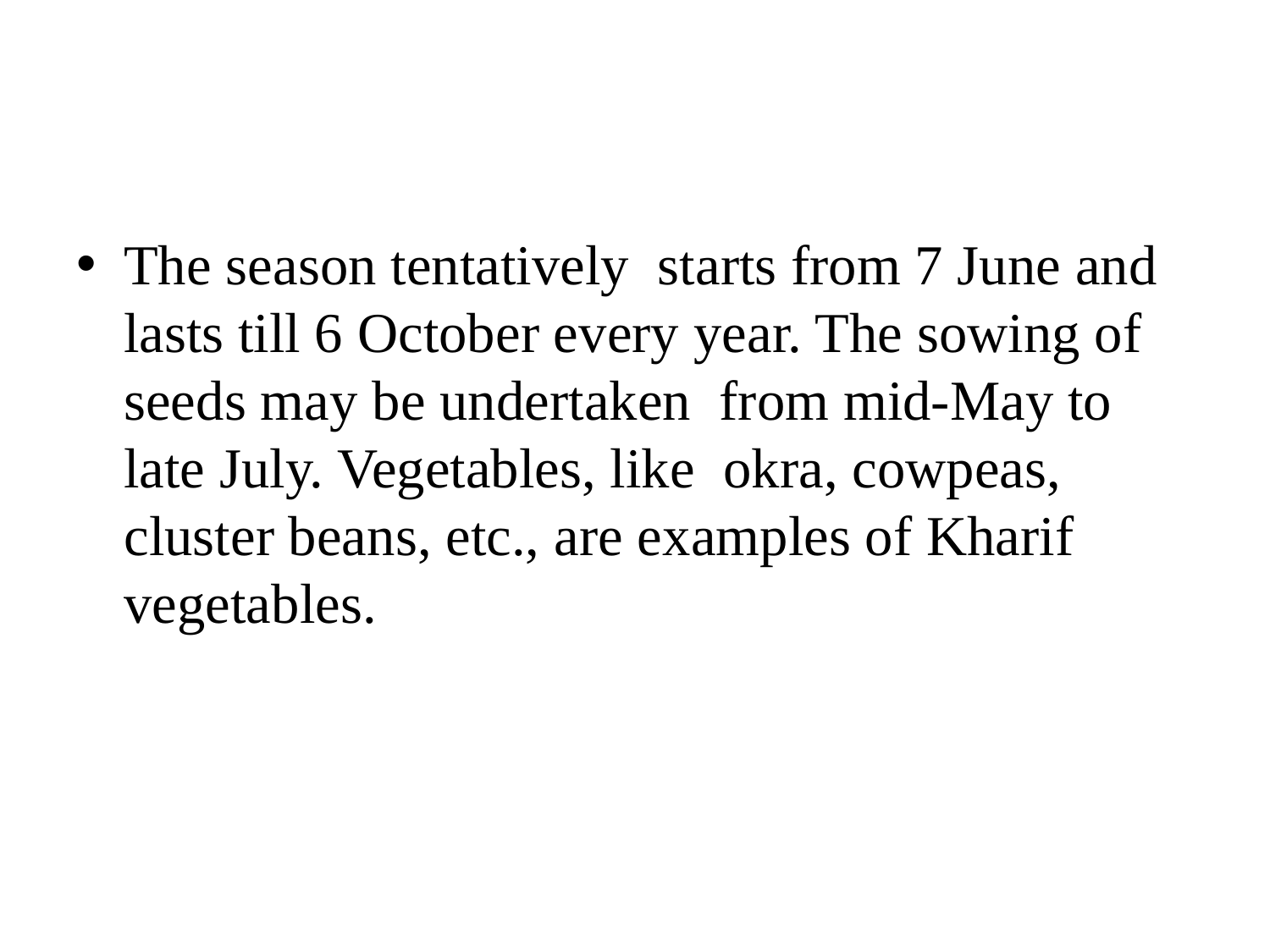

#
The season tentatively  starts from 7 June and lasts till 6 October every year. The sowing of seeds may be undertaken  from mid-May to late July. Vegetables, like  okra, cowpeas, cluster beans, etc., are examples of Kharif vegetables.